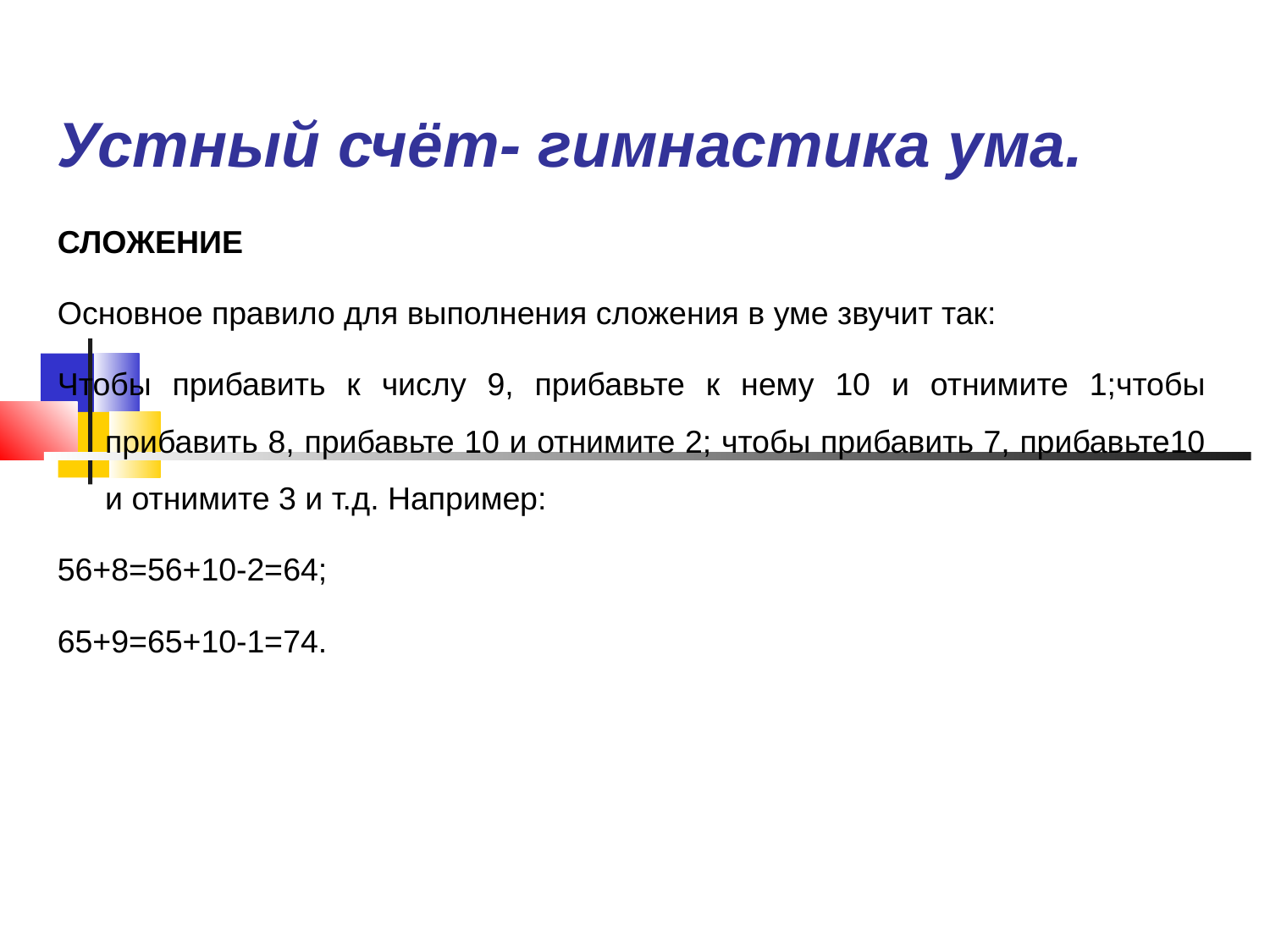

# Устный счёт- гимнастика ума.
СЛОЖЕНИЕ
Основное правило для выполнения сложения в уме звучит так:
Чтобы прибавить к числу 9, прибавьте к нему 10 и отнимите 1;чтобы прибавить 8, прибавьте 10 и отнимите 2; чтобы прибавить 7, прибавьте10 и отнимите 3 и т.д. Например:
56+8=56+10-2=64;
65+9=65+10-1=74.